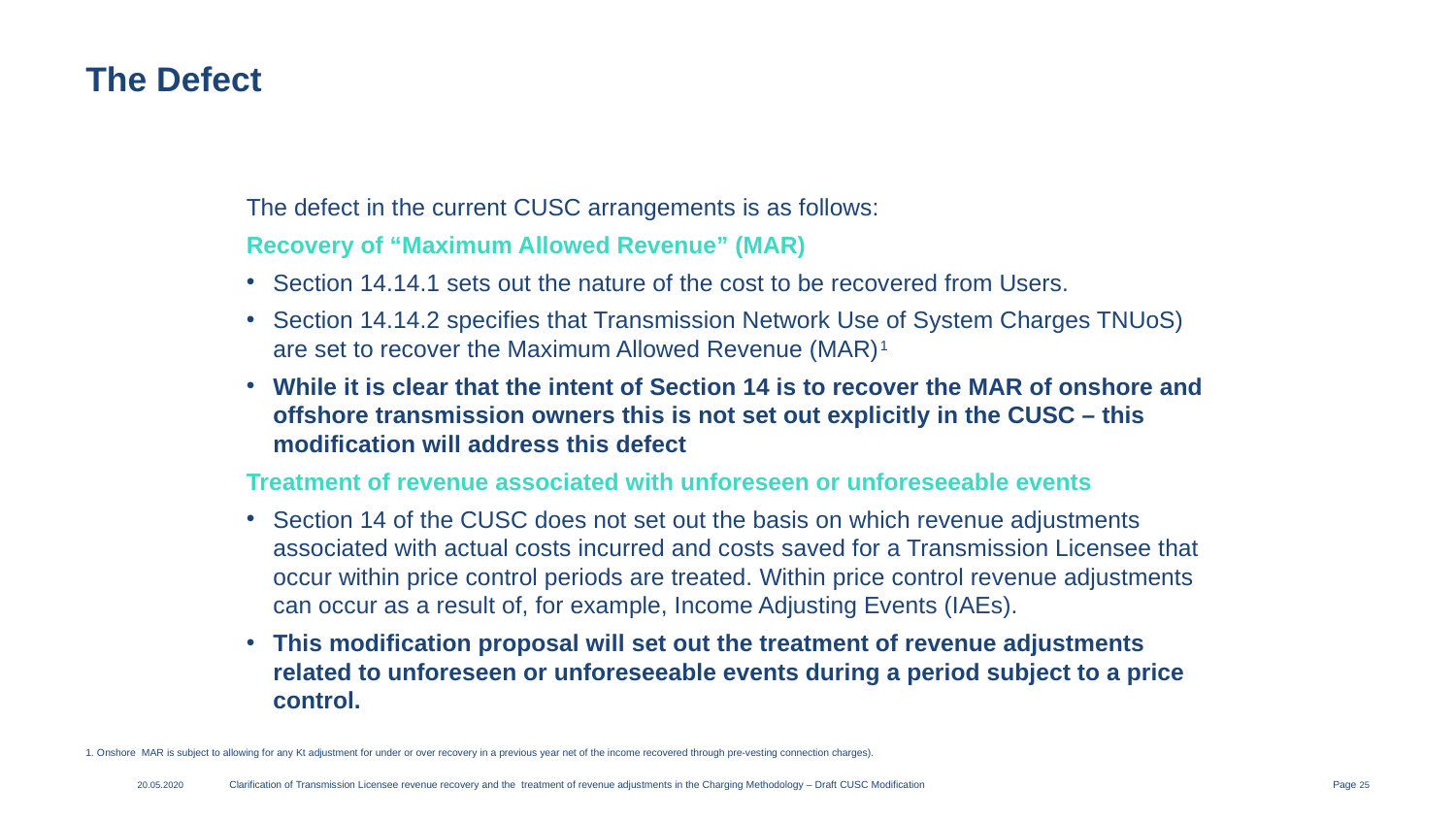

The Defect
The defect in the current CUSC arrangements is as follows:
Recovery of “Maximum Allowed Revenue” (MAR)
Section 14.14.1 sets out the nature of the cost to be recovered from Users.
Section 14.14.2 specifies that Transmission Network Use of System Charges TNUoS) are set to recover the Maximum Allowed Revenue (MAR)1
While it is clear that the intent of Section 14 is to recover the MAR of onshore and offshore transmission owners this is not set out explicitly in the CUSC – this modification will address this defect
Treatment of revenue associated with unforeseen or unforeseeable events
Section 14 of the CUSC does not set out the basis on which revenue adjustments associated with actual costs incurred and costs saved for a Transmission Licensee that occur within price control periods are treated. Within price control revenue adjustments can occur as a result of, for example, Income Adjusting Events (IAEs).
This modification proposal will set out the treatment of revenue adjustments related to unforeseen or unforeseeable events during a period subject to a price control.
1. Onshore  MAR is subject to allowing for any Kt adjustment for under or over recovery in a previous year net of the income recovered through pre-vesting connection charges).
20.05.2020
Clarification of Transmission Licensee revenue recovery and the  treatment of revenue adjustments in the Charging Methodology – Draft CUSC Modification
Page 25